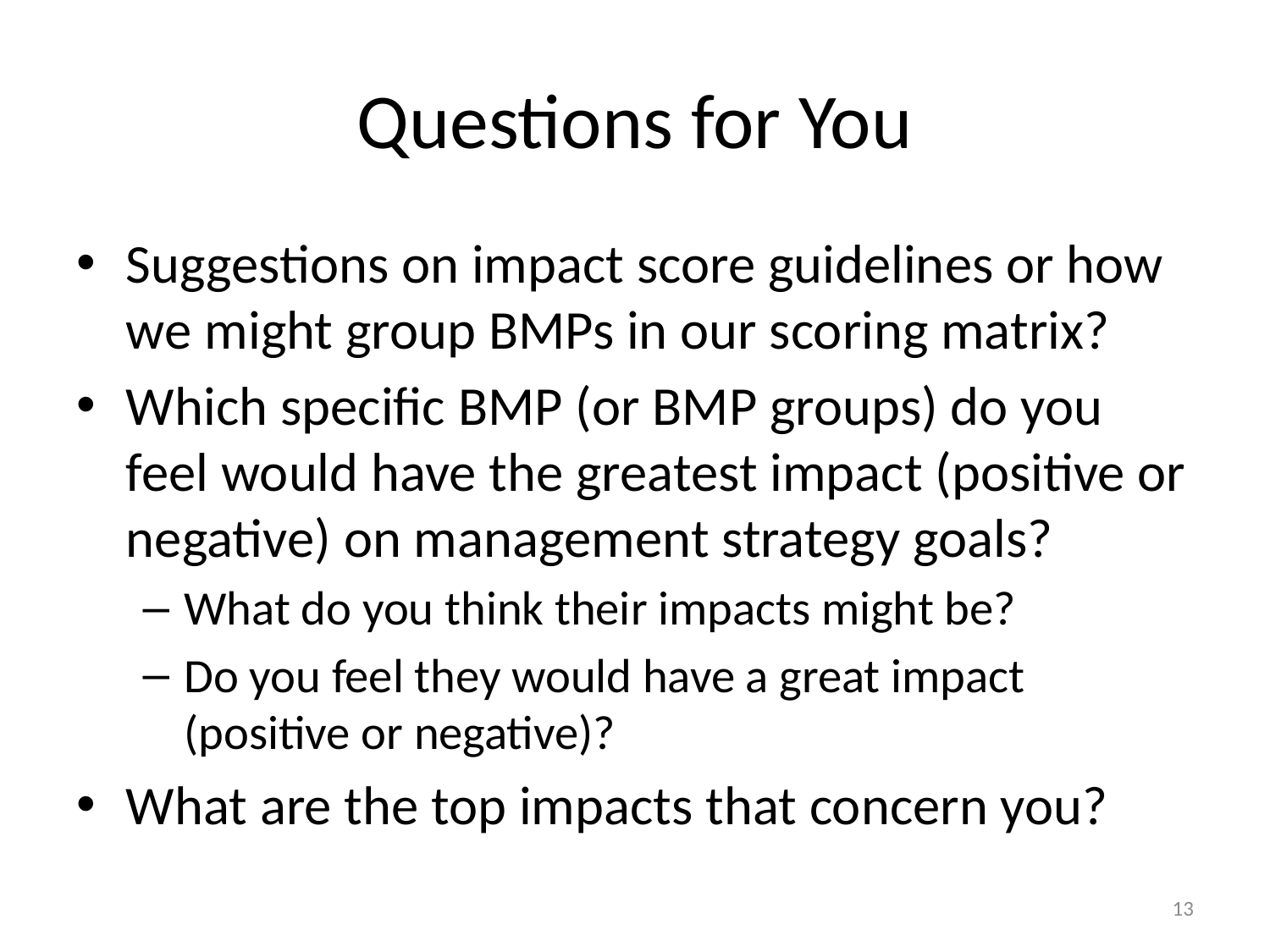

# Questions for You
Suggestions on impact score guidelines or how we might group BMPs in our scoring matrix?
Which specific BMP (or BMP groups) do you feel would have the greatest impact (positive or negative) on management strategy goals?
What do you think their impacts might be?
Do you feel they would have a great impact (positive or negative)?
What are the top impacts that concern you?

13